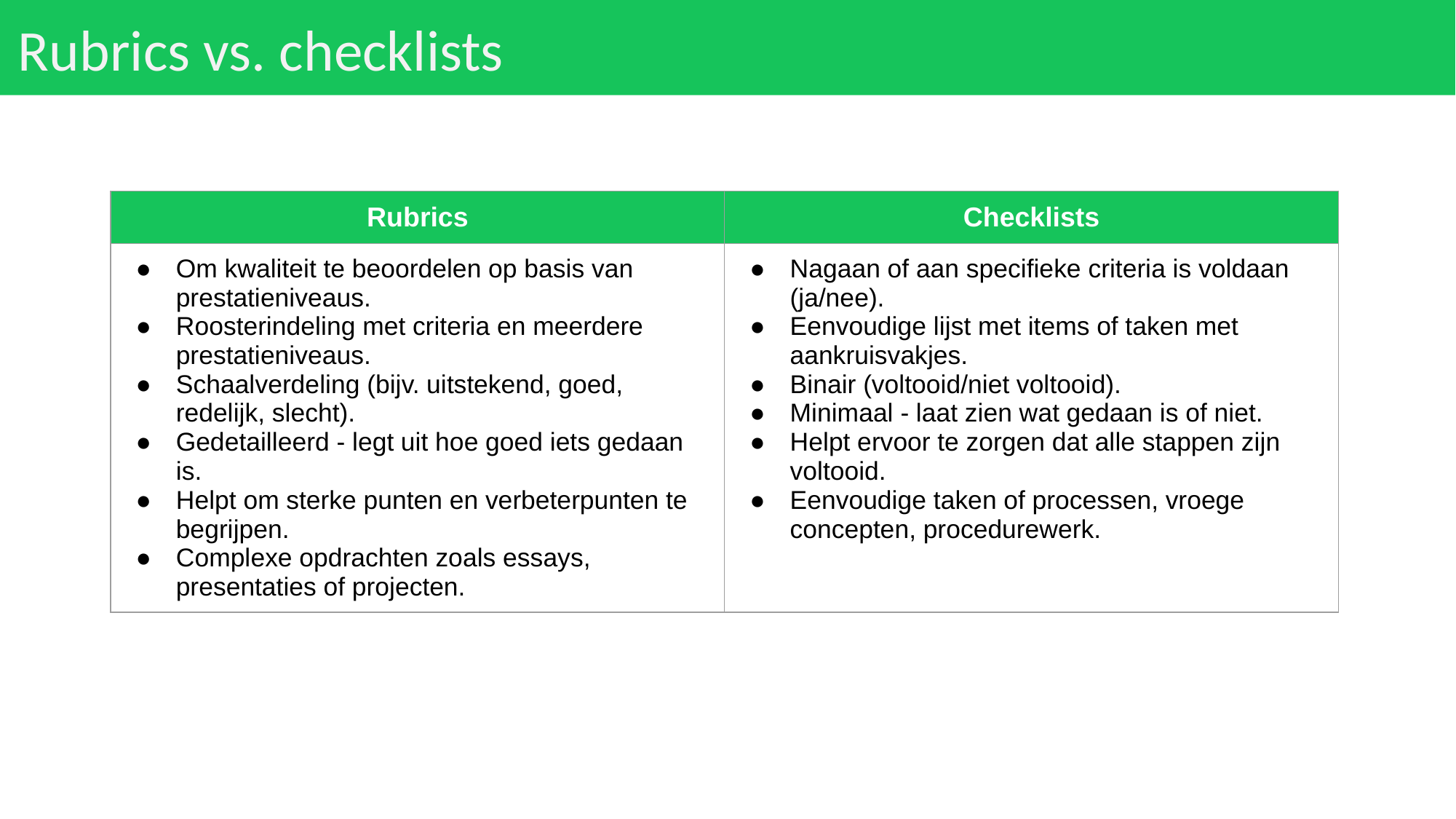

# Rubrics vs. checklists
| Rubrics | Checklists |
| --- | --- |
| Om kwaliteit te beoordelen op basis van prestatieniveaus. Roosterindeling met criteria en meerdere prestatieniveaus. Schaalverdeling (bijv. uitstekend, goed, redelijk, slecht). Gedetailleerd - legt uit hoe goed iets gedaan is. Helpt om sterke punten en verbeterpunten te begrijpen. Complexe opdrachten zoals essays, presentaties of projecten. | Nagaan of aan specifieke criteria is voldaan (ja/nee). Eenvoudige lijst met items of taken met aankruisvakjes. Binair (voltooid/niet voltooid). Minimaal - laat zien wat gedaan is of niet. Helpt ervoor te zorgen dat alle stappen zijn voltooid. Eenvoudige taken of processen, vroege concepten, procedurewerk. |